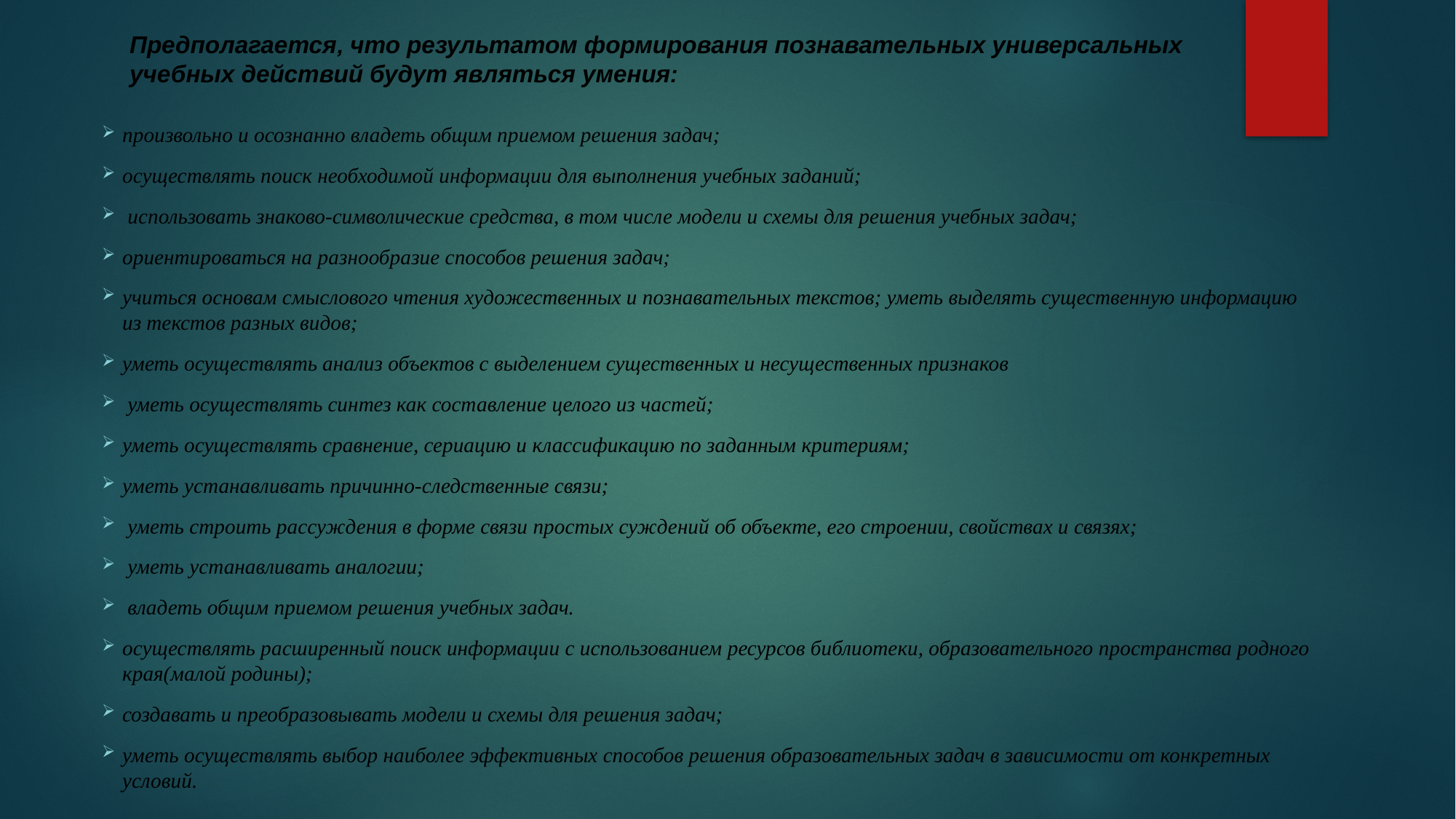

# Предполагается, что результатом формирования познавательных универсальных учебных действий будут являться умения:
произвольно и осознанно владеть общим приемом решения задач;
осуществлять поиск необходимой информации для выполнения учебных заданий;
 использовать знаково‐символические средства, в том числе модели и схемы для решения учебных задач;
ориентироваться на разнообразие способов решения задач;
учиться основам смыслового чтения художественных и познавательных текстов; уметь выделять существенную информацию из текстов разных видов;
уметь осуществлять анализ объектов с выделением существенных и несущественных признаков
 уметь осуществлять синтез как составление целого из частей;
уметь осуществлять сравнение, сериацию и классификацию по заданным критериям;
уметь устанавливать причинно‐следственные связи;
 уметь строить рассуждения в форме связи простых суждений об объекте, его строении, свойствах и связях;
 уметь устанавливать аналогии;
 владеть общим приемом решения учебных задач.
осуществлять расширенный поиск информации с использованием ресурсов библиотеки, образовательного пространства родного края(малой родины);
создавать и преобразовывать модели и схемы для решения задач;
уметь осуществлять выбор наиболее эффективных способов решения образовательных задач в зависимости от конкретных условий.